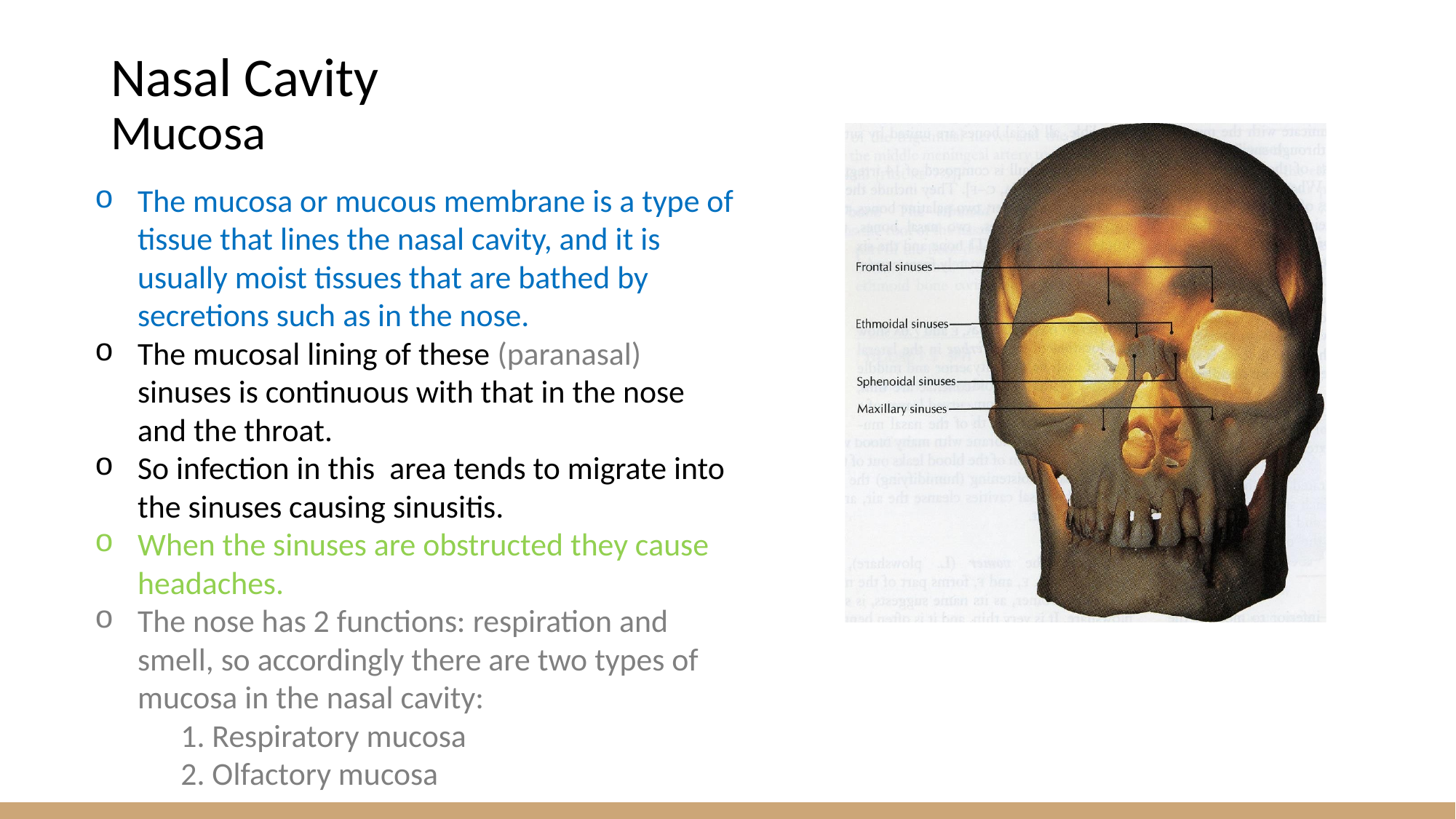

Nasal Cavity
Mucosa

The mucosa or mucous membrane is a type of tissue that lines the nasal cavity, and it is usually moist tissues that are bathed by secretions such as in the nose.
The mucosal lining of these (paranasal)  sinuses is continuous with that in the nose  and the throat.
So infection in this  area tends to migrate into the sinuses causing sinusitis.
When the sinuses are obstructed they cause headaches.
The nose has 2 functions: respiration and smell, so accordingly there are two types of mucosa in the nasal cavity:
1. Respiratory mucosa
2. Olfactory mucosa